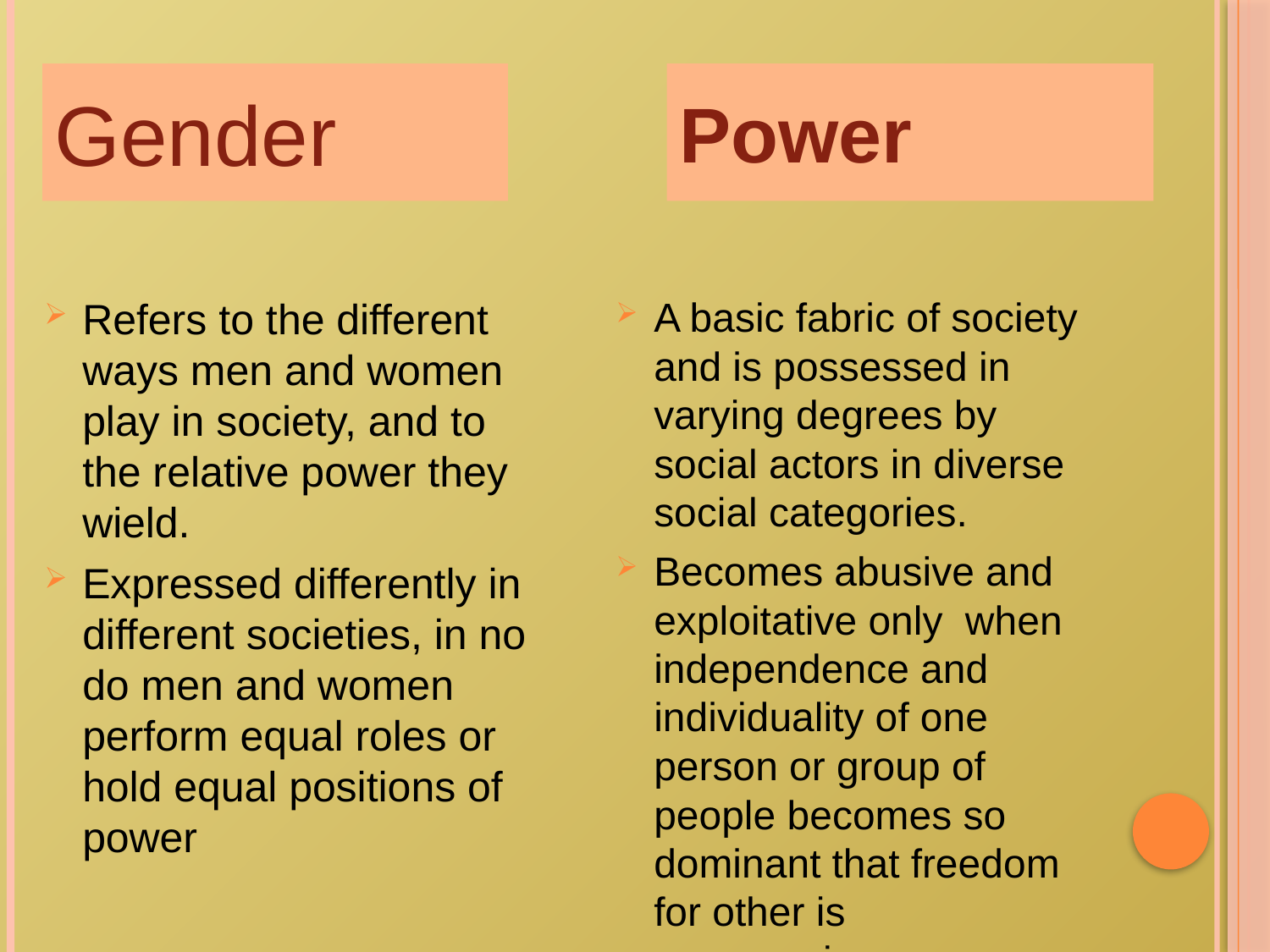

Gender
Power
Refers to the different ways men and women play in society, and to the relative power they wield.
Expressed differently in different societies, in no do men and women perform equal roles or hold equal positions of power
A basic fabric of society and is possessed in varying degrees by social actors in diverse social categories.
Becomes abusive and exploitative only  when independence and individuality of one person or group of people becomes so dominant that freedom for other is compromises